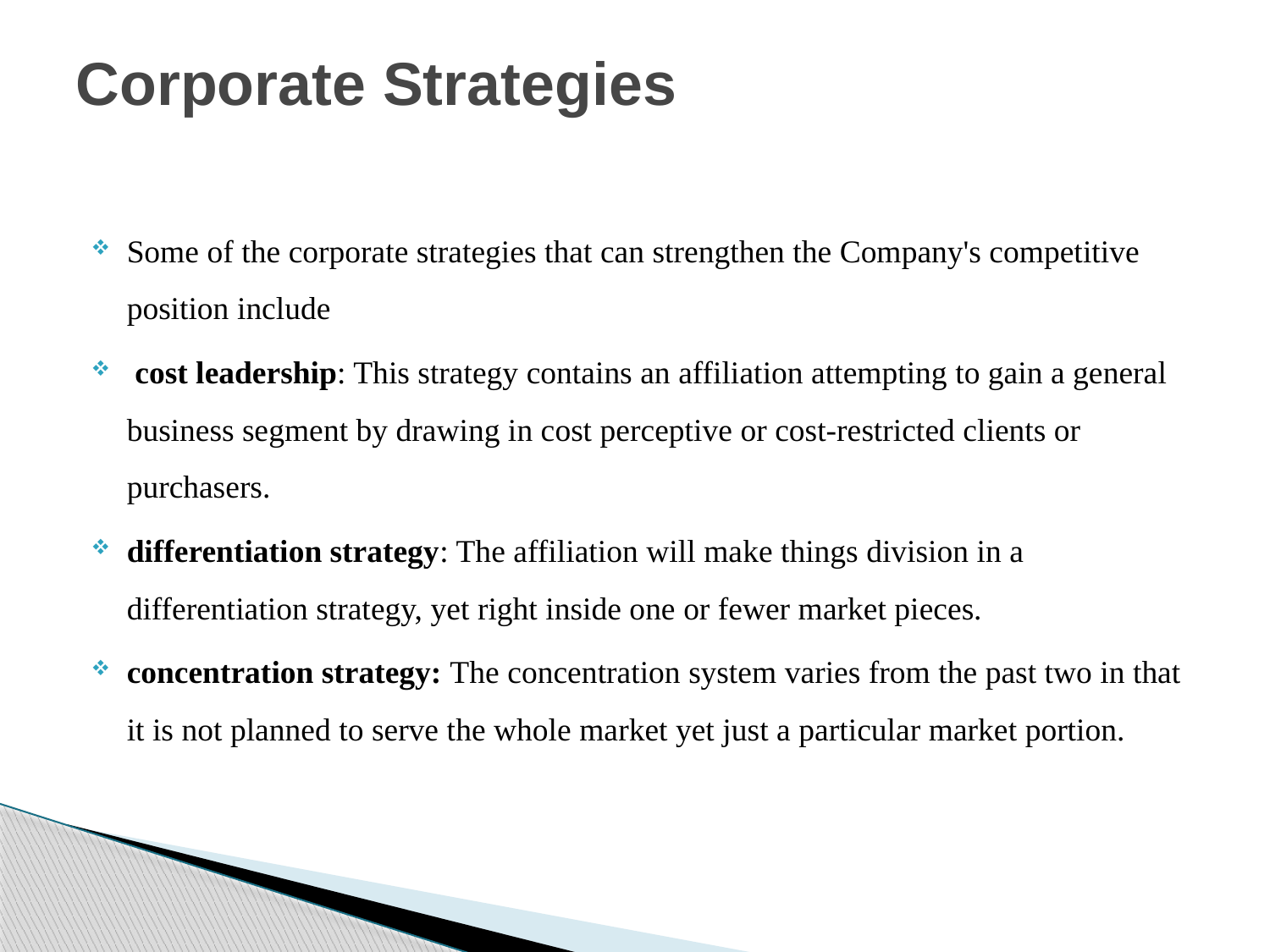

# Corporate Strategies
Some of the corporate strategies that can strengthen the Company's competitive position include
 cost leadership: This strategy contains an affiliation attempting to gain a general business segment by drawing in cost perceptive or cost-restricted clients or purchasers.
differentiation strategy: The affiliation will make things division in a differentiation strategy, yet right inside one or fewer market pieces.
concentration strategy: The concentration system varies from the past two in that it is not planned to serve the whole market yet just a particular market portion.